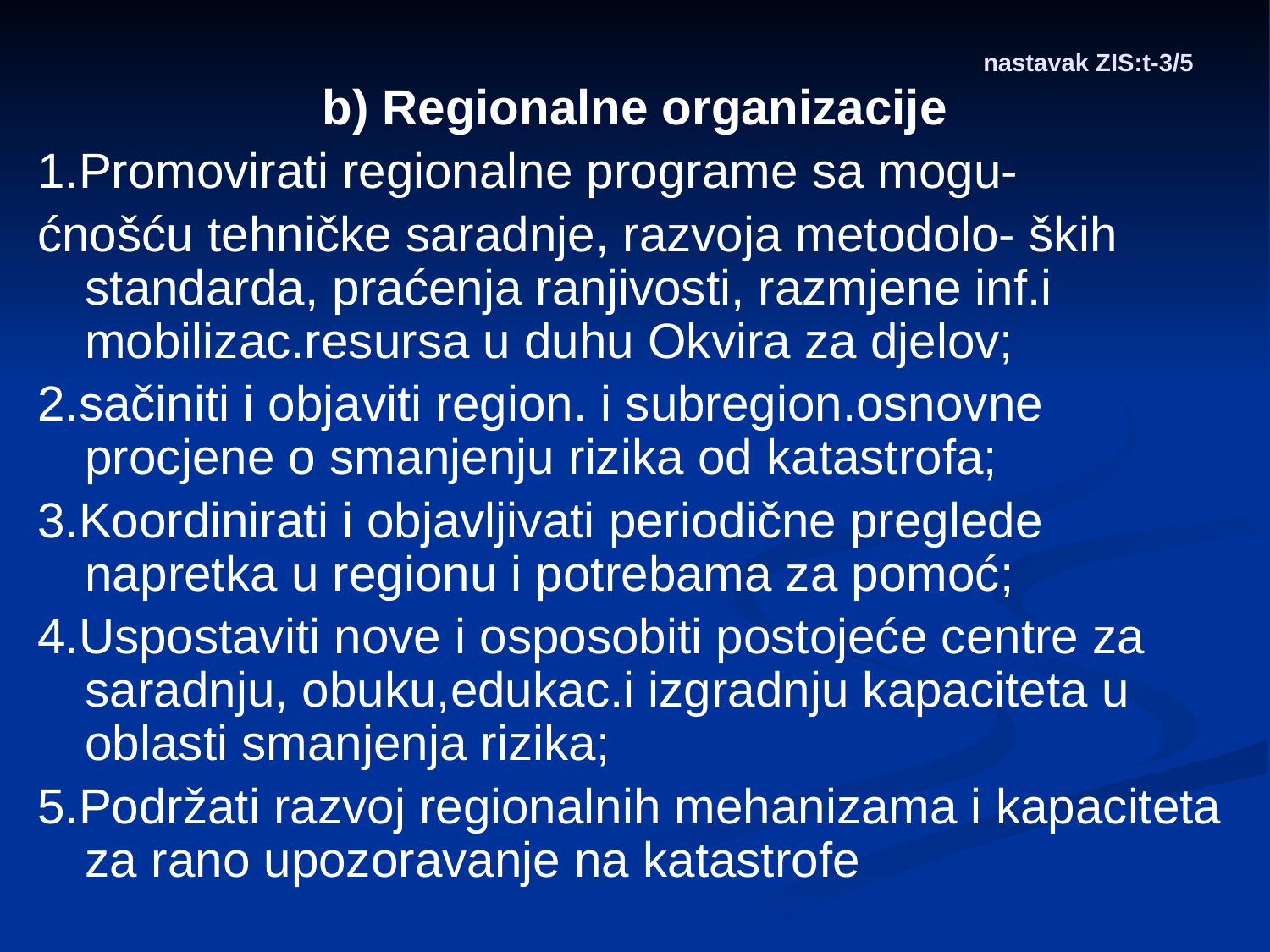

# nastavak ZIS:t-3/5
b) Regionalne organizacije
1.Promovirati regionalne programe sa mogu-
ćnošću tehničke saradnje, razvoja metodolo- ških standarda, praćenja ranjivosti, razmjene inf.i mobilizac.resursa u duhu Okvira za djelov;
2.sačiniti i objaviti region. i subregion.osnovne procjene o smanjenju rizika od katastrofa;
3.Koordinirati i objavljivati periodične preglede napretka u regionu i potrebama za pomoć;
4.Uspostaviti nove i osposobiti postojeće centre za saradnju, obuku,edukac.i izgradnju kapaciteta u oblasti smanjenja rizika;
5.Podržati razvoj regionalnih mehanizama i kapaciteta za rano upozoravanje na katastrofe